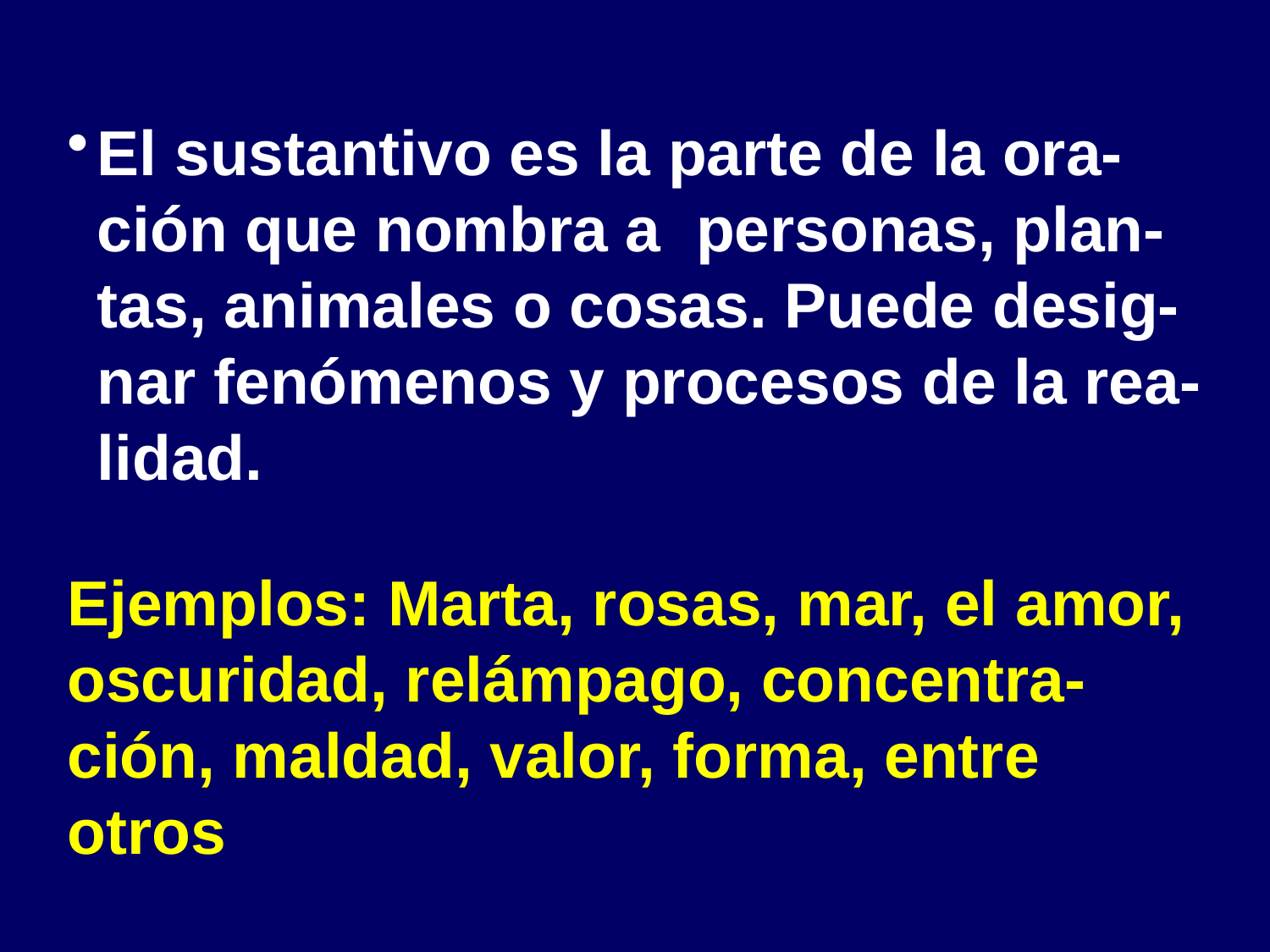

El sustantivo es la parte de la ora-ción que nombra a  personas, plan-tas, animales o cosas. Puede desig-nar fenómenos y procesos de la rea-lidad.
Ejemplos: Marta, rosas, mar, el amor, oscuridad, relámpago, concentra-ción, maldad, valor, forma, entre otros